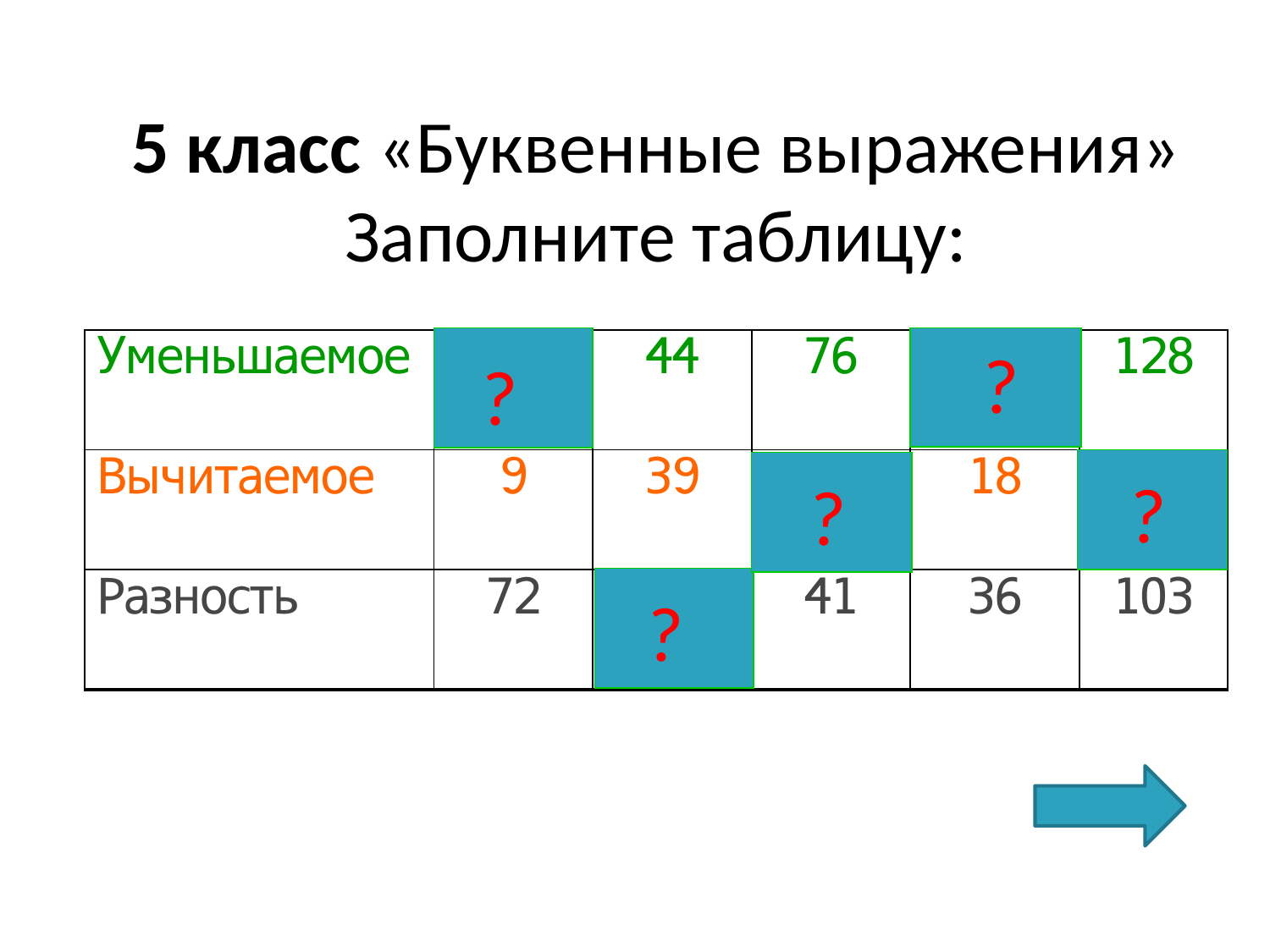

# 5 класс «Буквенные выражения» Заполните таблицу:

| Уменьшаемое | 81 | 44 | 76 | 54 | 128 |
| --- | --- | --- | --- | --- | --- |
| Вычитаемое | 9 | 39 | 35 | 18 | 25 |
| Разность | 72 | 5 | 41 | 36 | 103 |
?
?

?
?

?